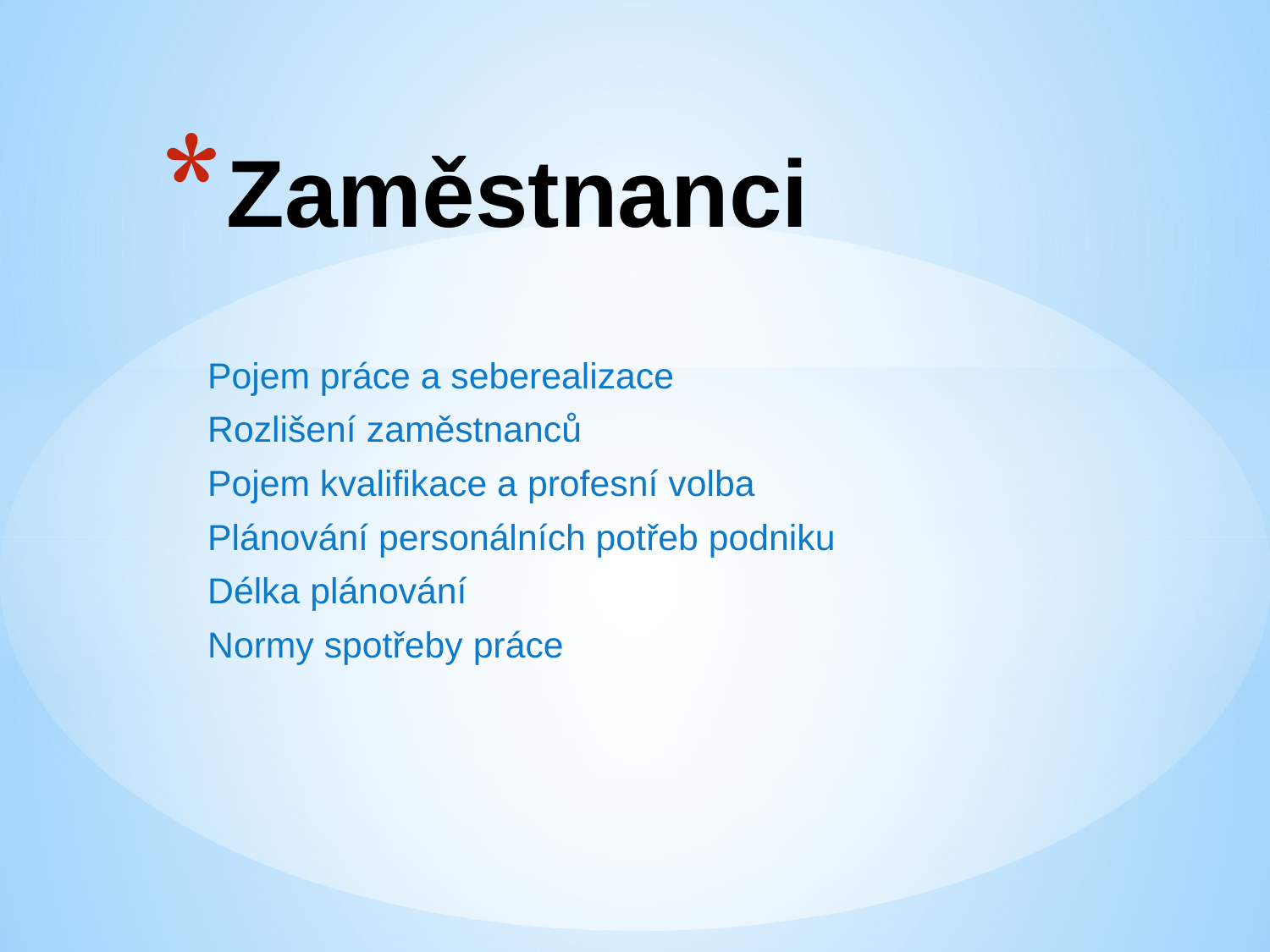

# Zaměstnanci
Pojem práce a seberealizace
Rozlišení zaměstnanců
Pojem kvalifikace a profesní volba
Plánování personálních potřeb podniku
Délka plánování
Normy spotřeby práce